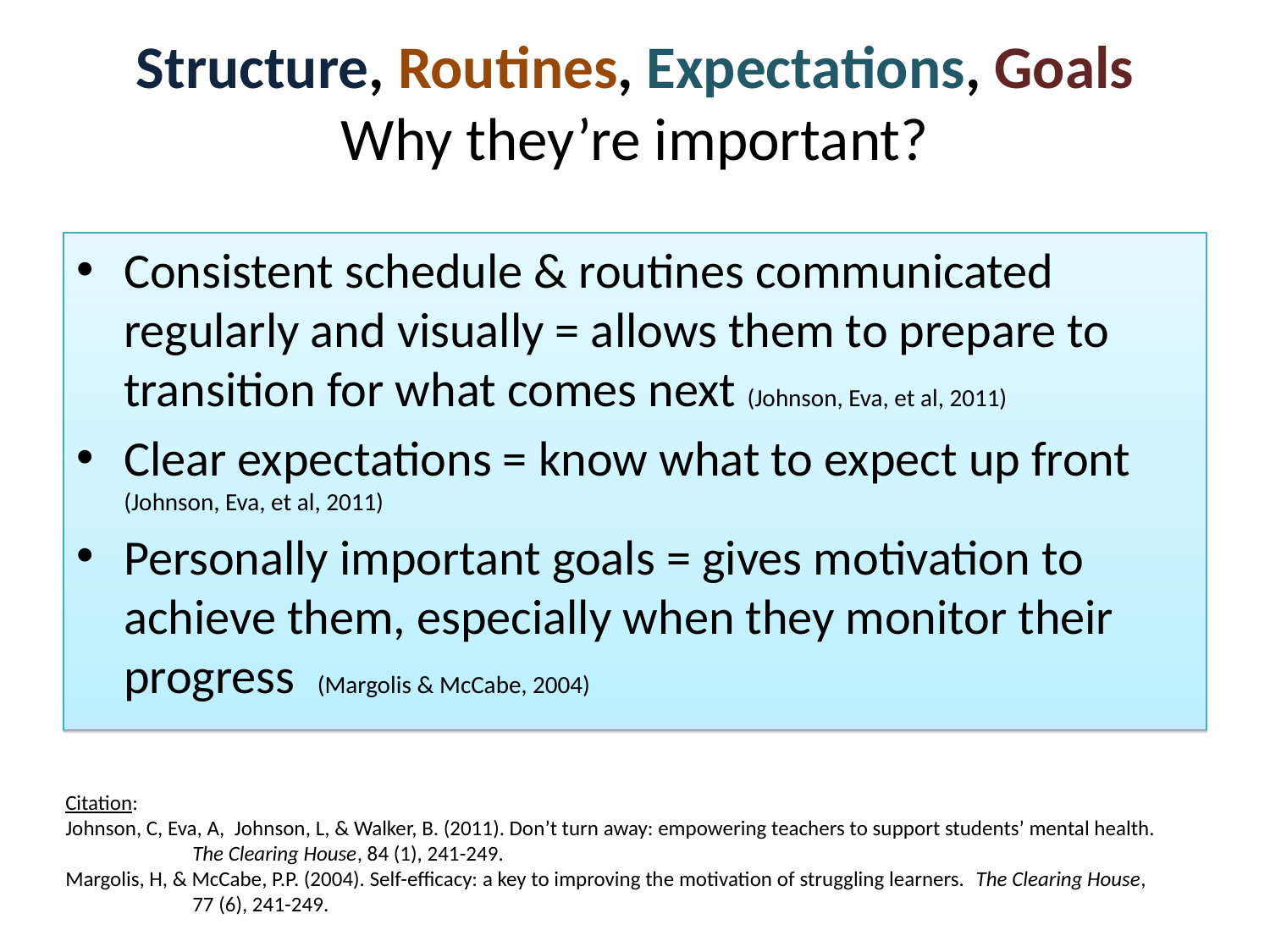

# Structure, Routines, Expectations, Goals Why they’re important?
Consistent schedule & routines communicated regularly and visually = allows them to prepare to transition for what comes next (Johnson, Eva, et al, 2011)
Clear expectations = know what to expect up front (Johnson, Eva, et al, 2011)
Personally important goals = gives motivation to achieve them, especially when they monitor their progress  (Margolis & McCabe, 2004)

Citation:
Johnson, C, Eva, A,  Johnson, L, & Walker, B. (2011). Don’t turn away: empowering teachers to support students’ mental health.  	The Clearing House, 84 (1), 241-249.
Margolis, H, & McCabe, P.P. (2004). Self-efficacy: a key to improving the motivation of struggling learners.  The Clearing House, 	77 (6), 241-249.